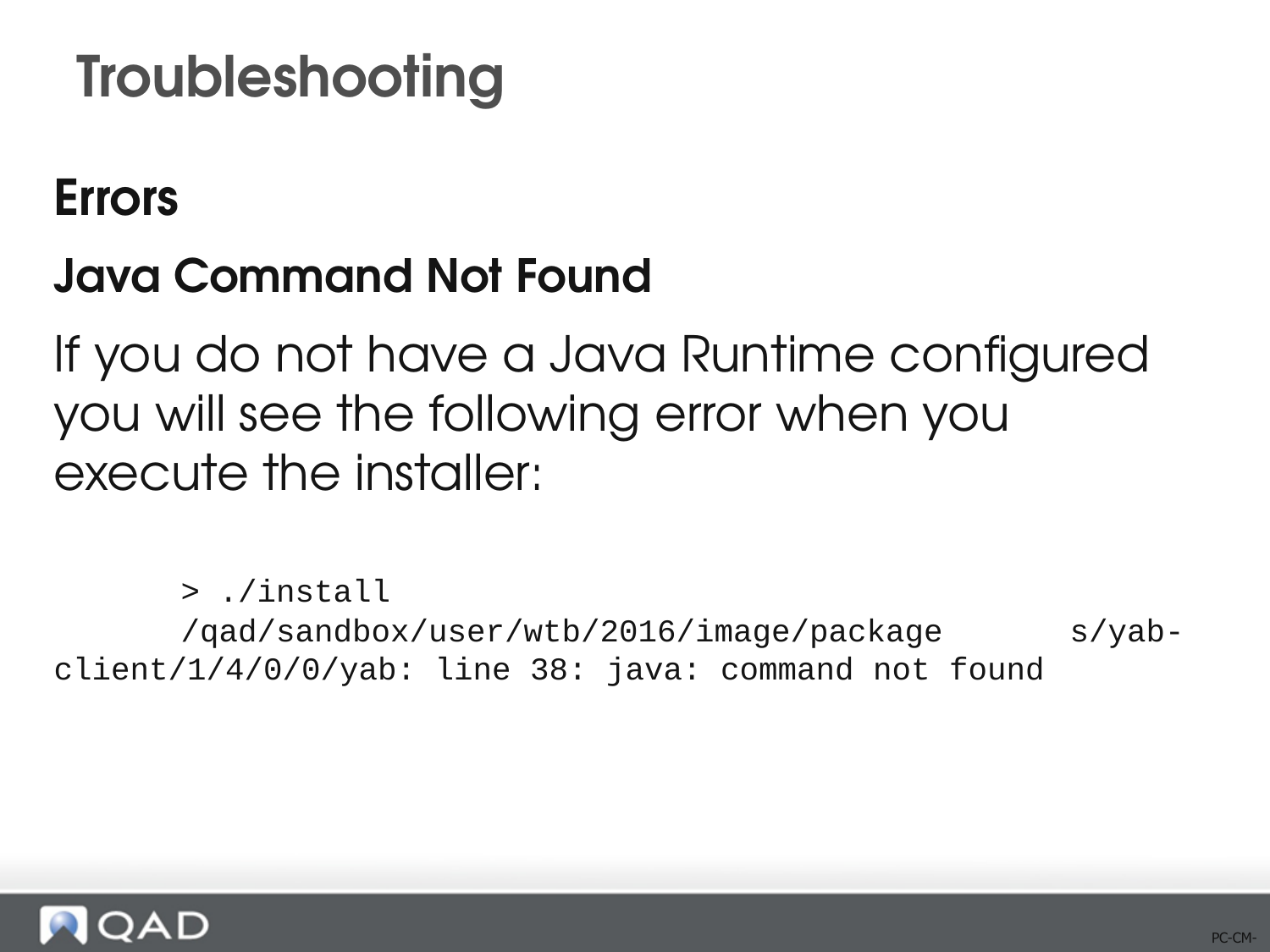

# Troubleshooting
Errors

Java Command Not Found

If you do not have a Java Runtime configured you will see the following error when you execute the installer:

	> ./install
	/qad/sandbox/user/wtb/2016/image/package	s/yab-	client/1/4/0/0/yab: line 38: java: command not found
PC-CM-